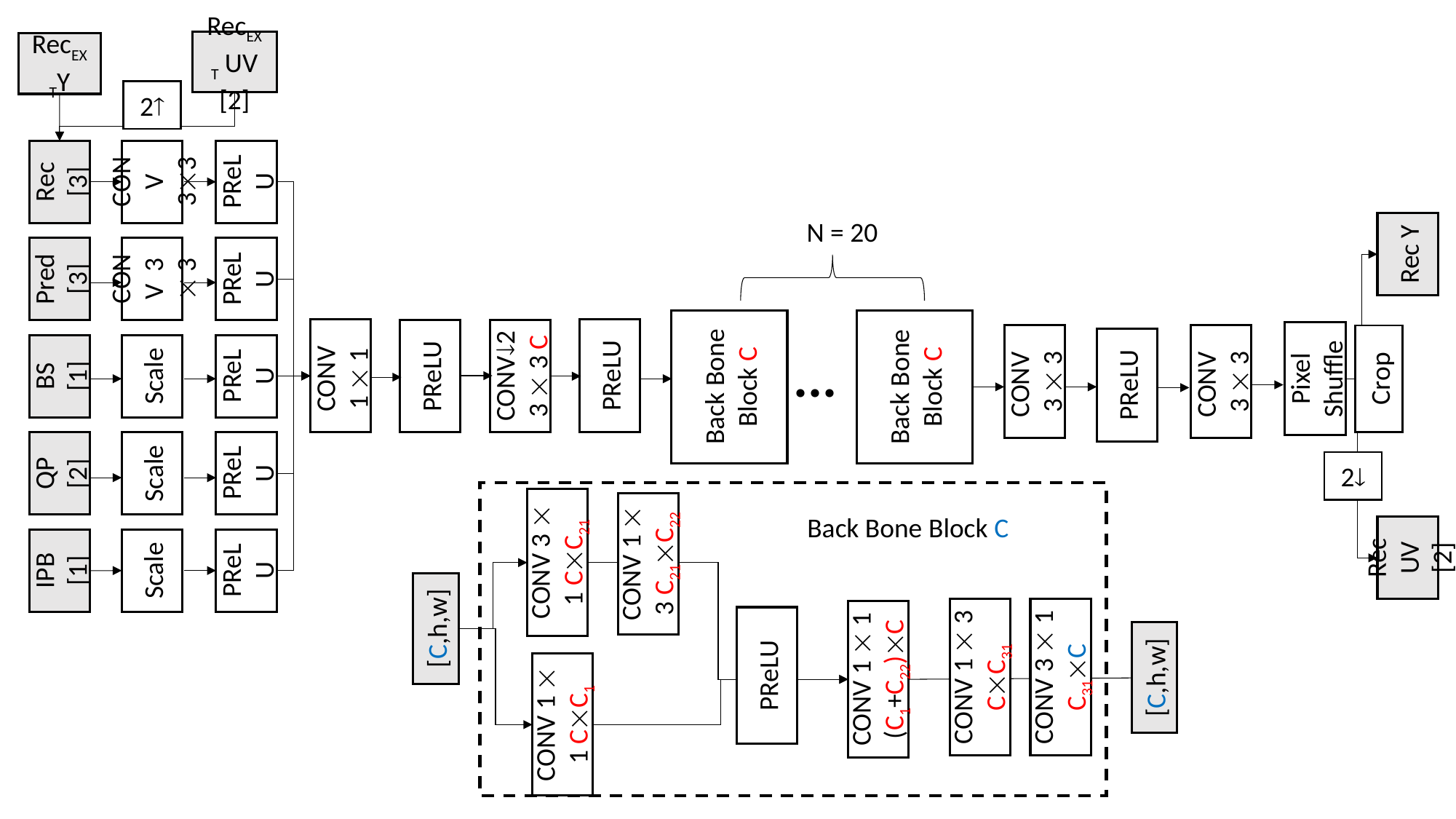

RecEXT UV [2]
RecEXTY
2↑
Rec [3]
CONV 3×3
PReLU

N = 20
Rec Y
Pred [3]
CONV  3 × 3
PReLU
Back Bone Block C
Back Bone Block C
CONV
1 × 1
PReLU
PReLU
CONV↓2 3 × 3 C
Pixel Shuffle
CONV
3 × 3
CONV
3 × 3
PReLU
BS [1]
Scale
PReLU
...
Crop
QP
[2]
Scale
PReLU
2↓

CONV 3 × 1 C×C21
CONV 1 × 3 C21×C22
Back Bone Block C
Rec UV [2]
IPB [1]
Scale
PReLU
[C,h,w]
CONV 1 × 3 C×C31
CONV 3 × 1 C31×C
CONV 1 × 1 (C1+C22)×C
PReLU
[C,h,w]
CONV 1 × 1 C×C1